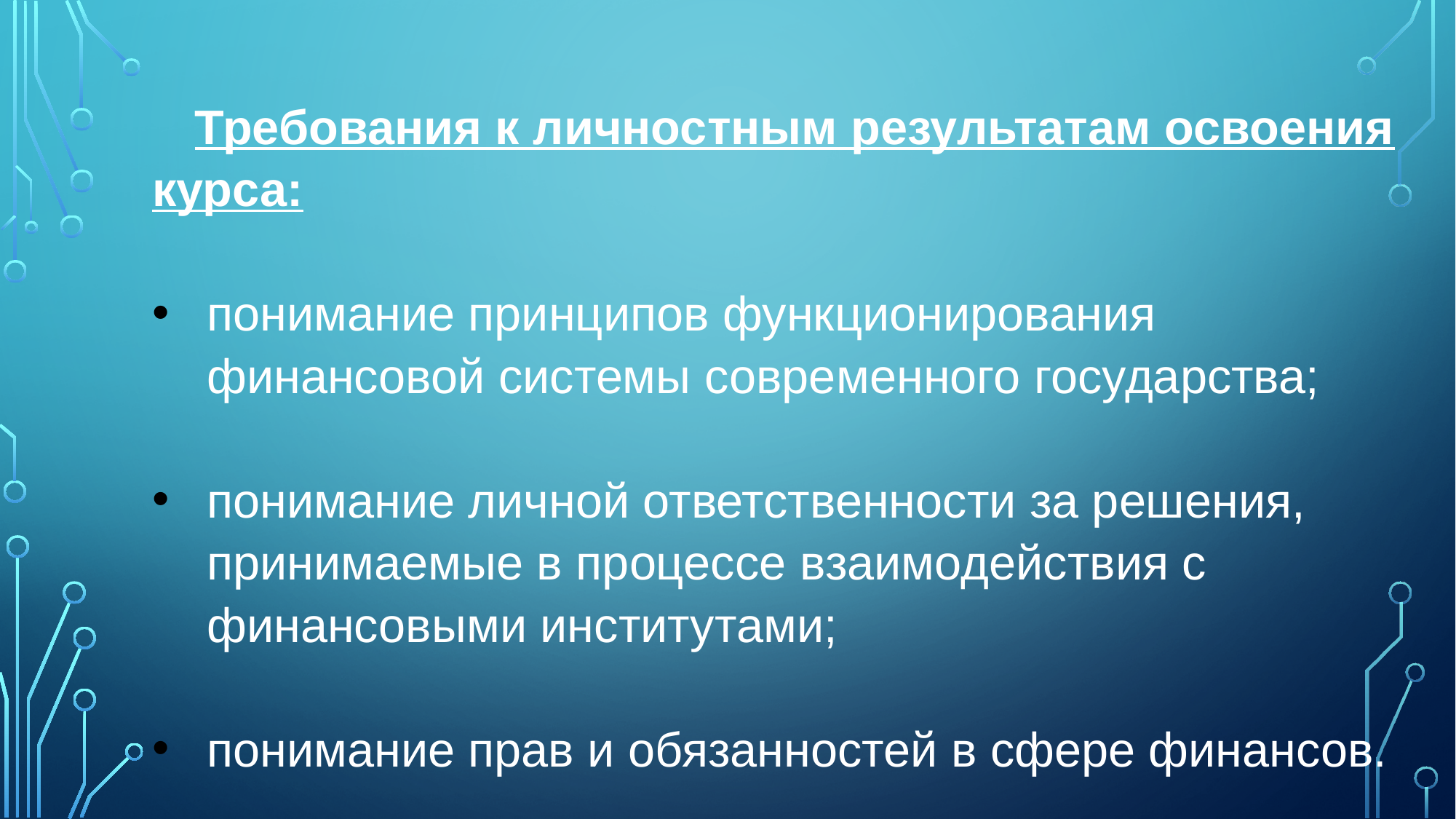

Требования к личностным результатам освоения курса:

понимание принципов функционирования финансовой системы совре­менного государства;

понимание личной ответственности за решения, принимаемые в процес­се взаимодействия с финансовыми институтами;

понимание прав и обязанностей в сфере финансов.